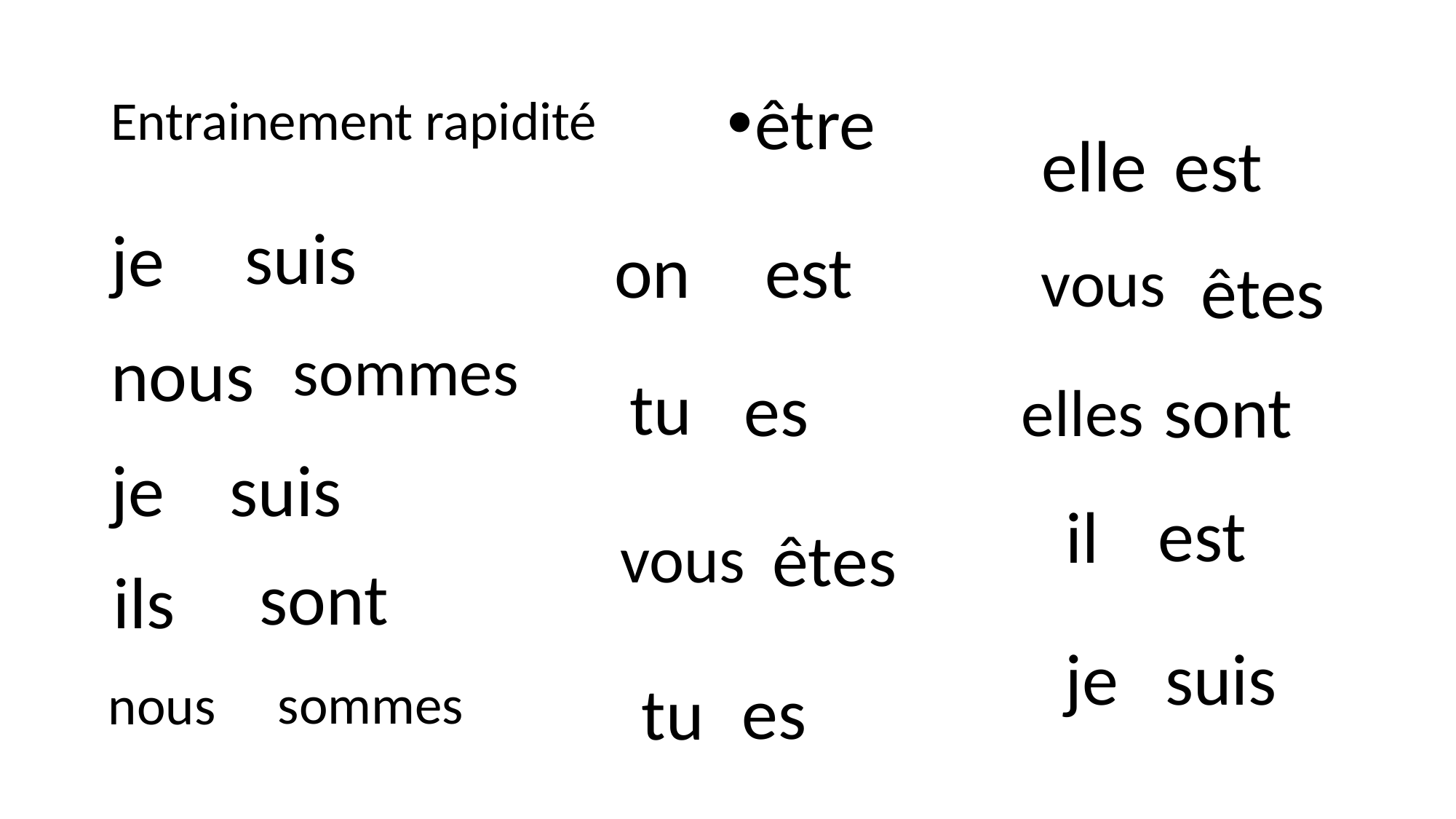

# Entrainement rapidité
être
elle
est
suis
je
on
est
vous
êtes
sommes
nous
tu
es
sont
elles
je
suis
est
il
êtes
vous
sont
ils
je
suis
sommes
es
tu
nous